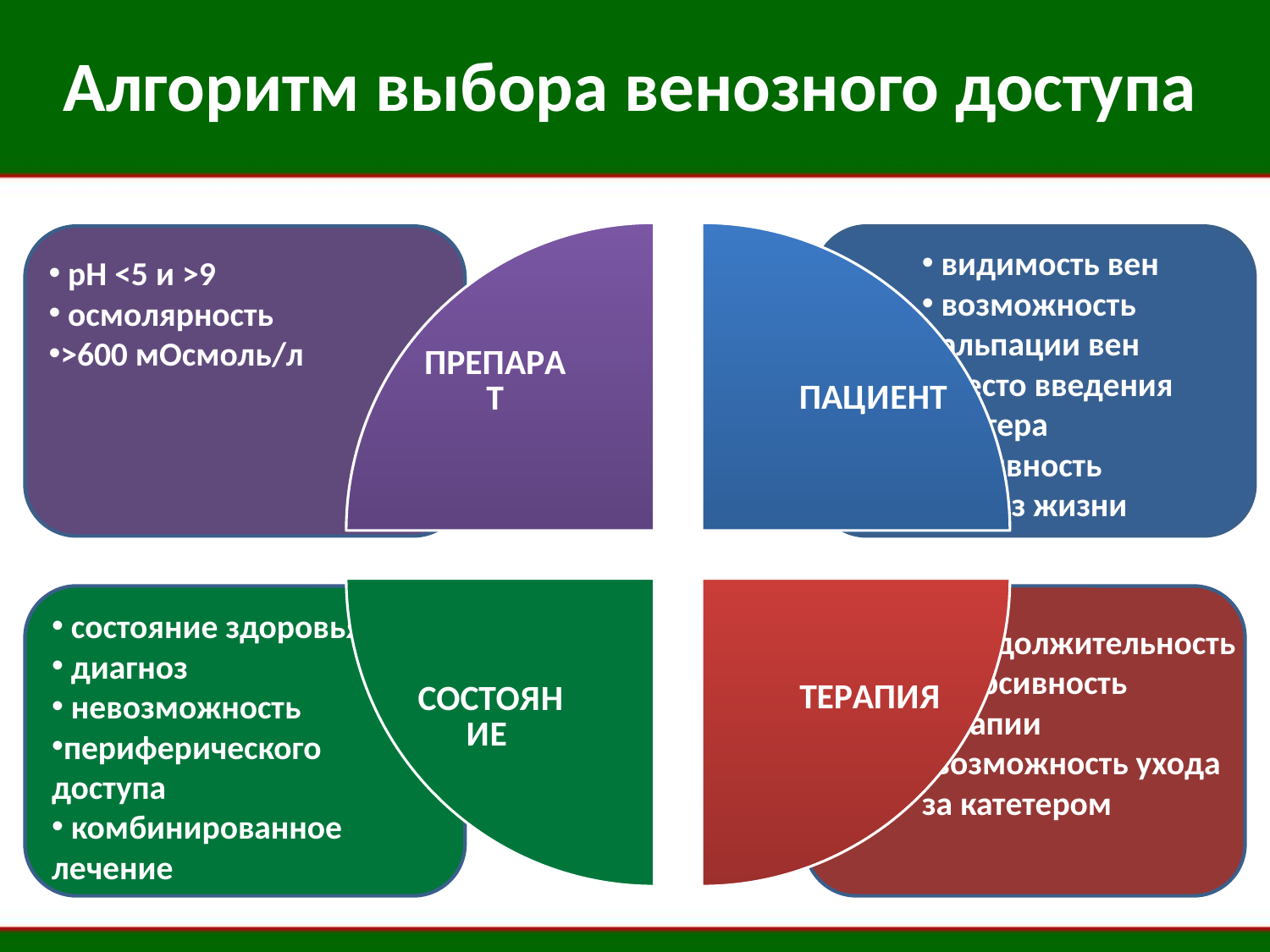

# Алгоритм выбора венозного доступа

### Chart

| Category | Алгоритм |
|---|---|
| пациент | 25.0 |
| терапия | 25.0 |
| общее состояние здоровья | 25.0 |
| препарат | 25.0 |

 видимость вен
 возможность пальпации вен
 место введения катетера
 активность
 образ жизни
 pH <5 и >9
 осмолярность
>600 мОсмоль/л

 состояние здоровья
 диагноз
 невозможность
периферического доступа
 комбинированное лечение
 продолжительность и курсивность терапии
возможность ухода за катетером